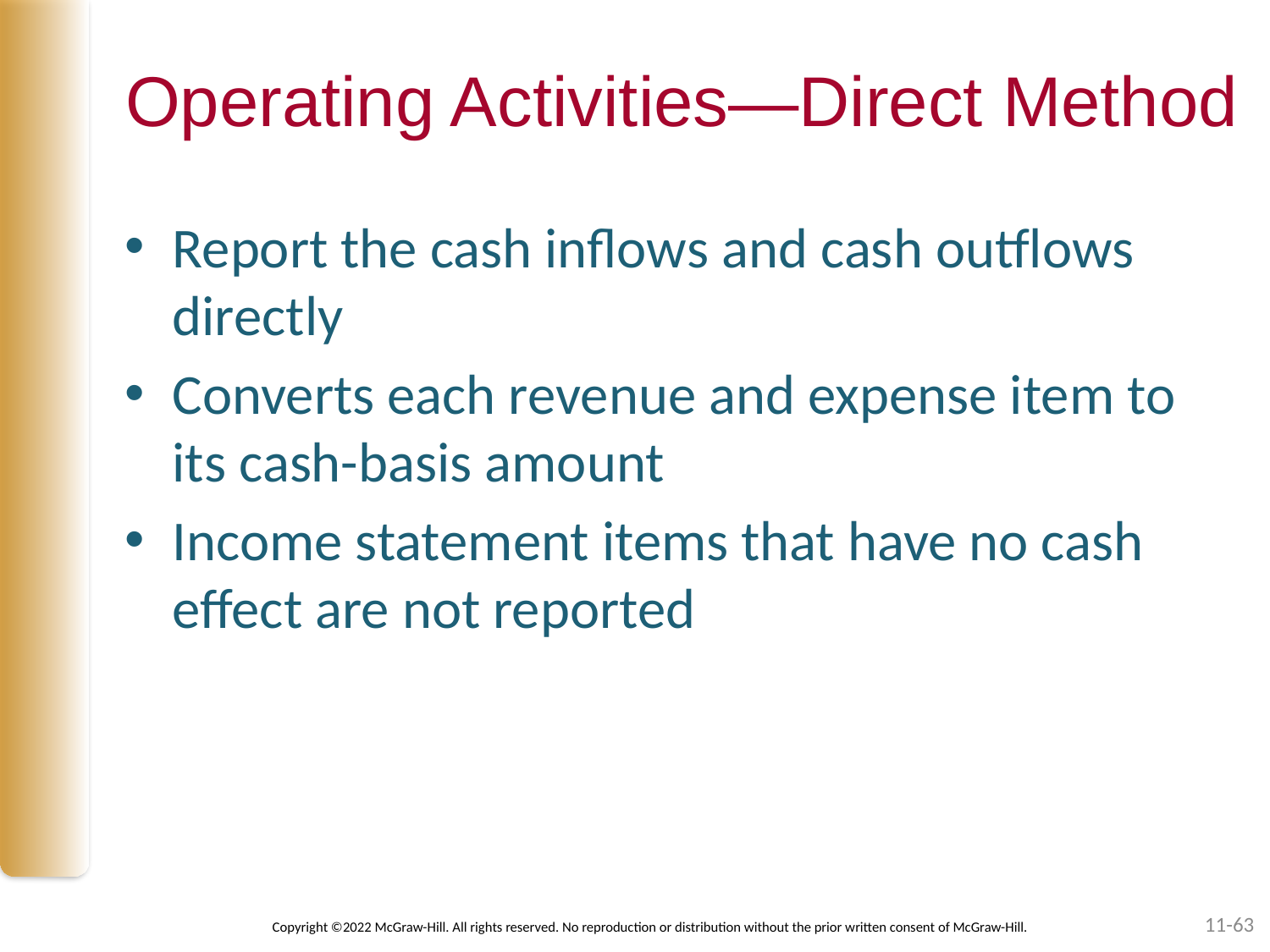

# Operating Activities—Direct Method
Report the cash inflows and cash outflows directly
Converts each revenue and expense item to its cash-basis amount
Income statement items that have no cash effect are not reported
11-63
Copyright ©2022 McGraw-Hill. All rights reserved. No reproduction or distribution without the prior written consent of McGraw-Hill.